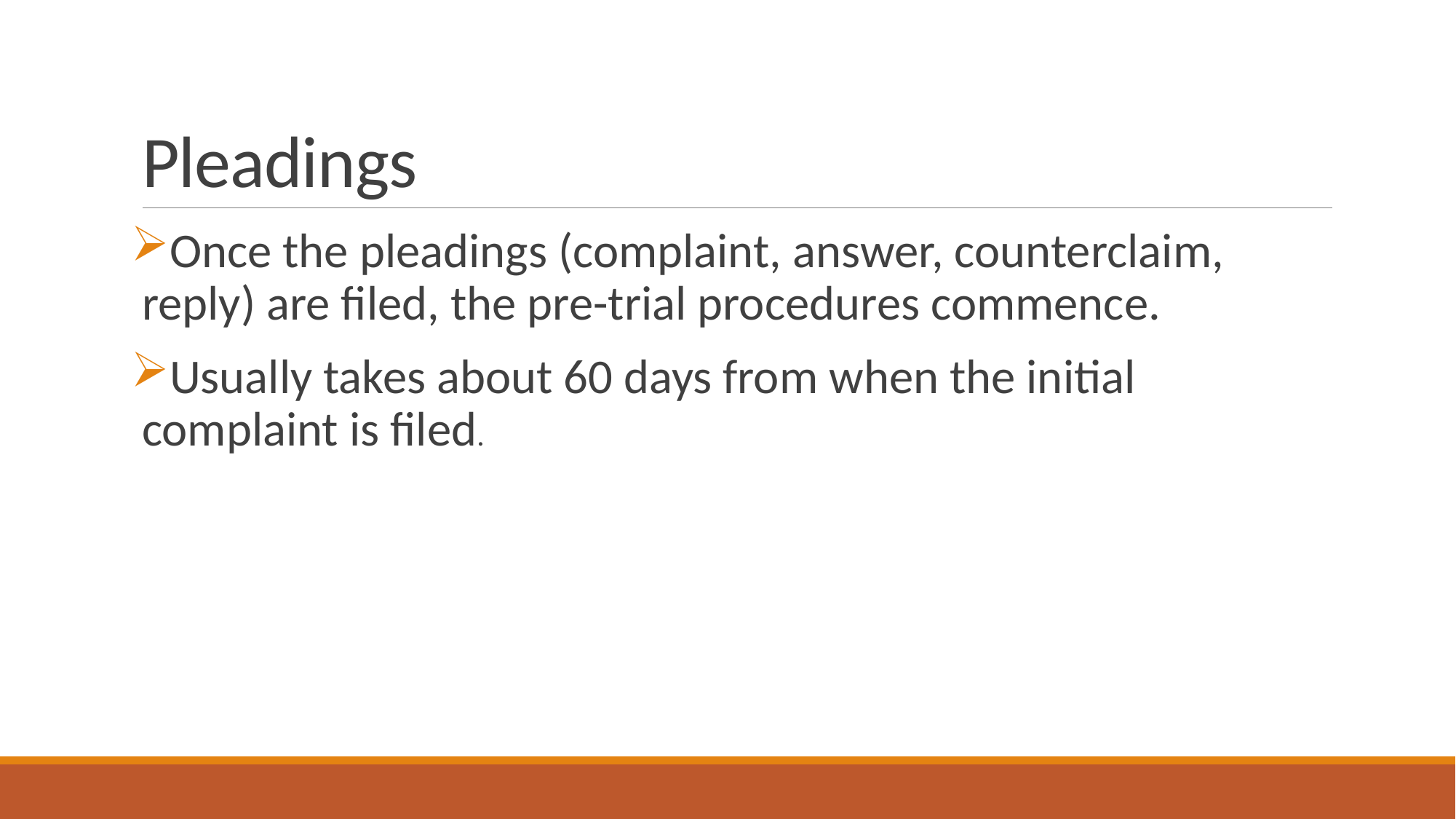

# Pleadings
Once the pleadings (complaint, answer, counterclaim, reply) are filed, the pre-trial procedures commence.
Usually takes about 60 days from when the initial complaint is filed.